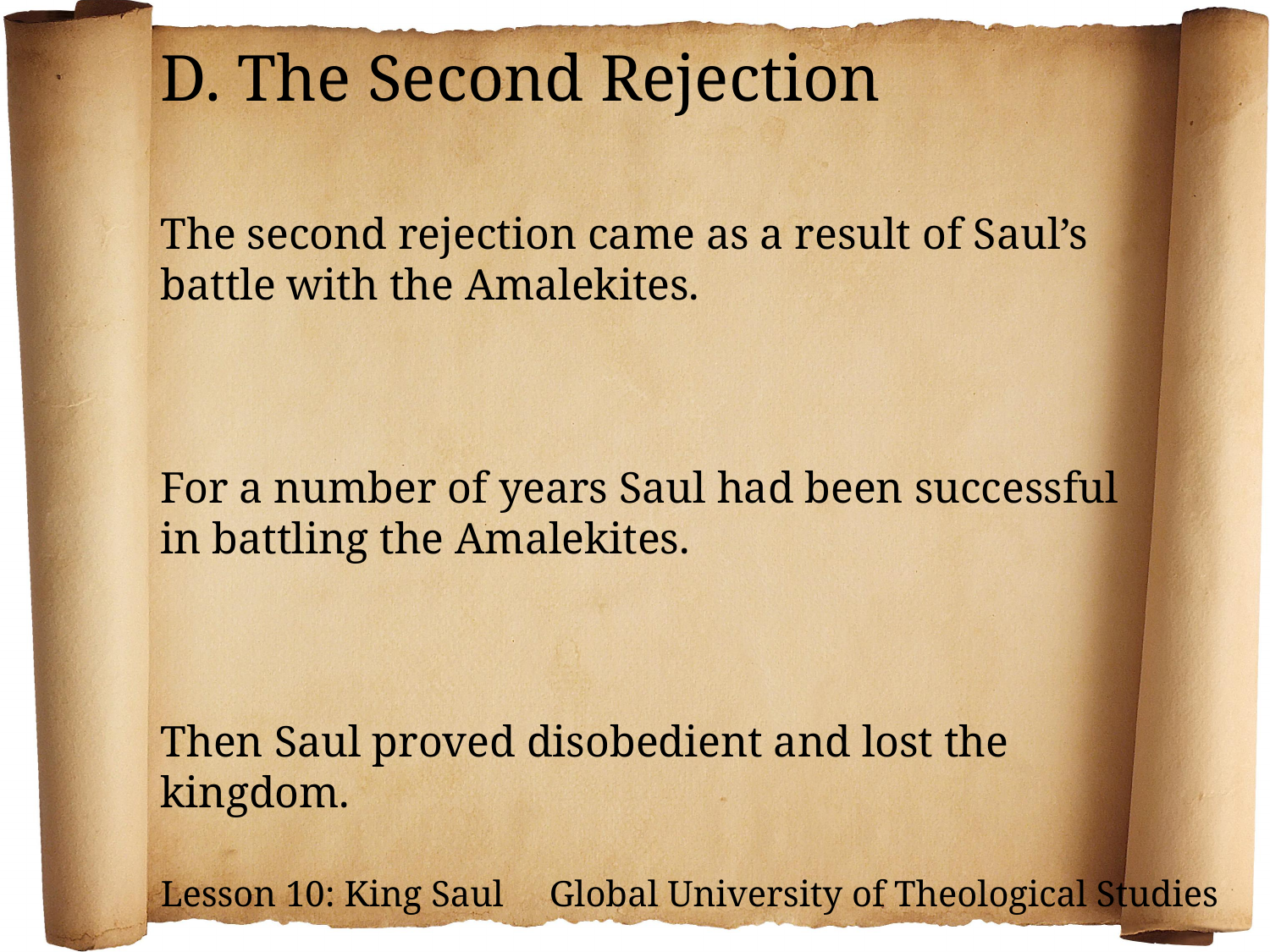

D. The Second Rejection
The second rejection came as a result of Saul’s battle with the Amalekites.

For a number of years Saul had been successful in battling the Amalekites.

Then Saul proved disobedient and lost the kingdom.
Lesson 10: King Saul     Global University of Theological Studies